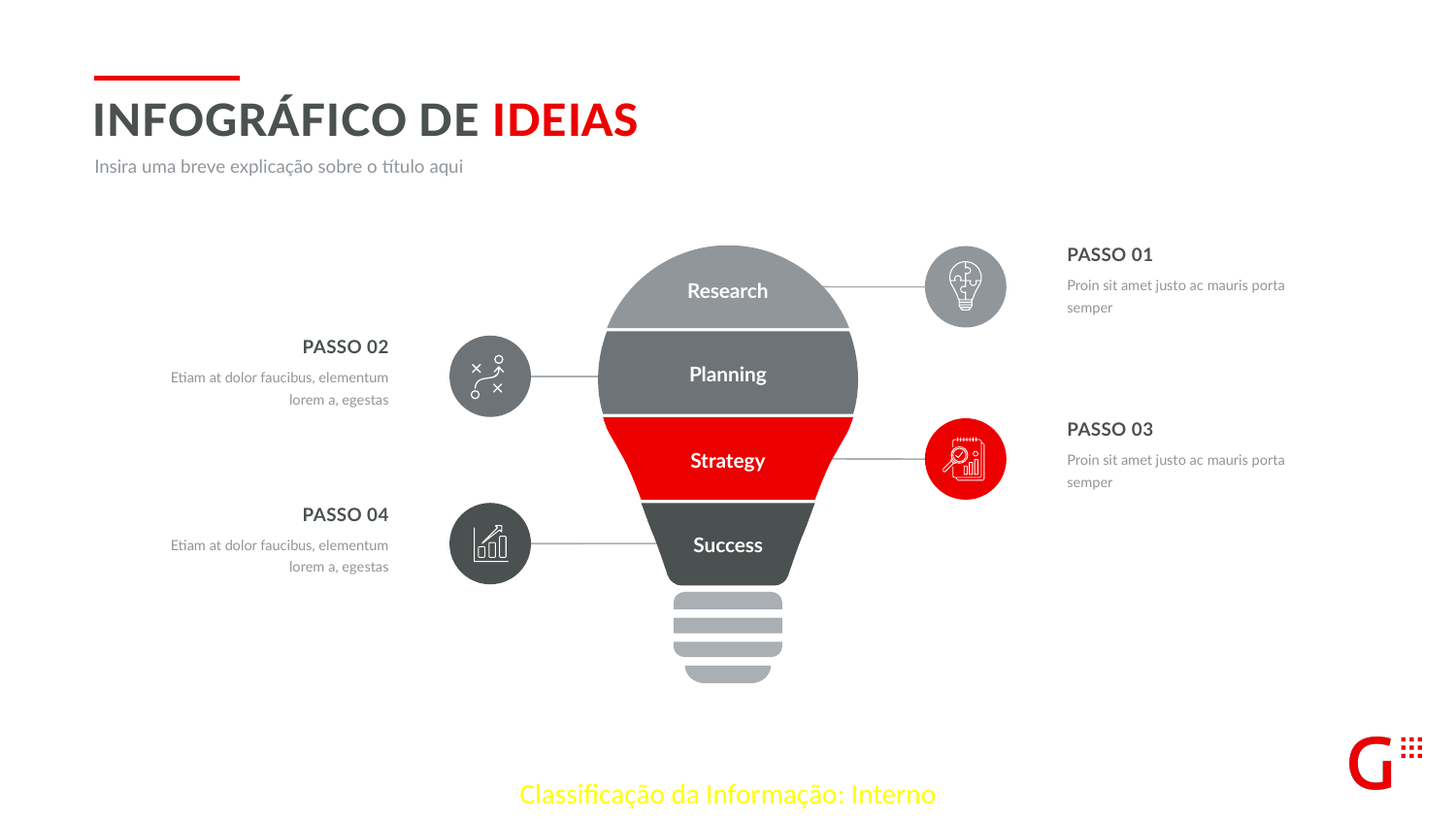

Infográfico de ideias
Insira uma breve explicação sobre o título aqui
Passo 01
Proin sit amet justo ac mauris porta semper

Research

passo 02
Etiam at dolor faucibus, elementum lorem a, egestas

Planning

passo 03
Proin sit amet justo ac mauris porta semper
Strategy
passo 04
Etiam at dolor faucibus, elementum lorem a, egestas

Success